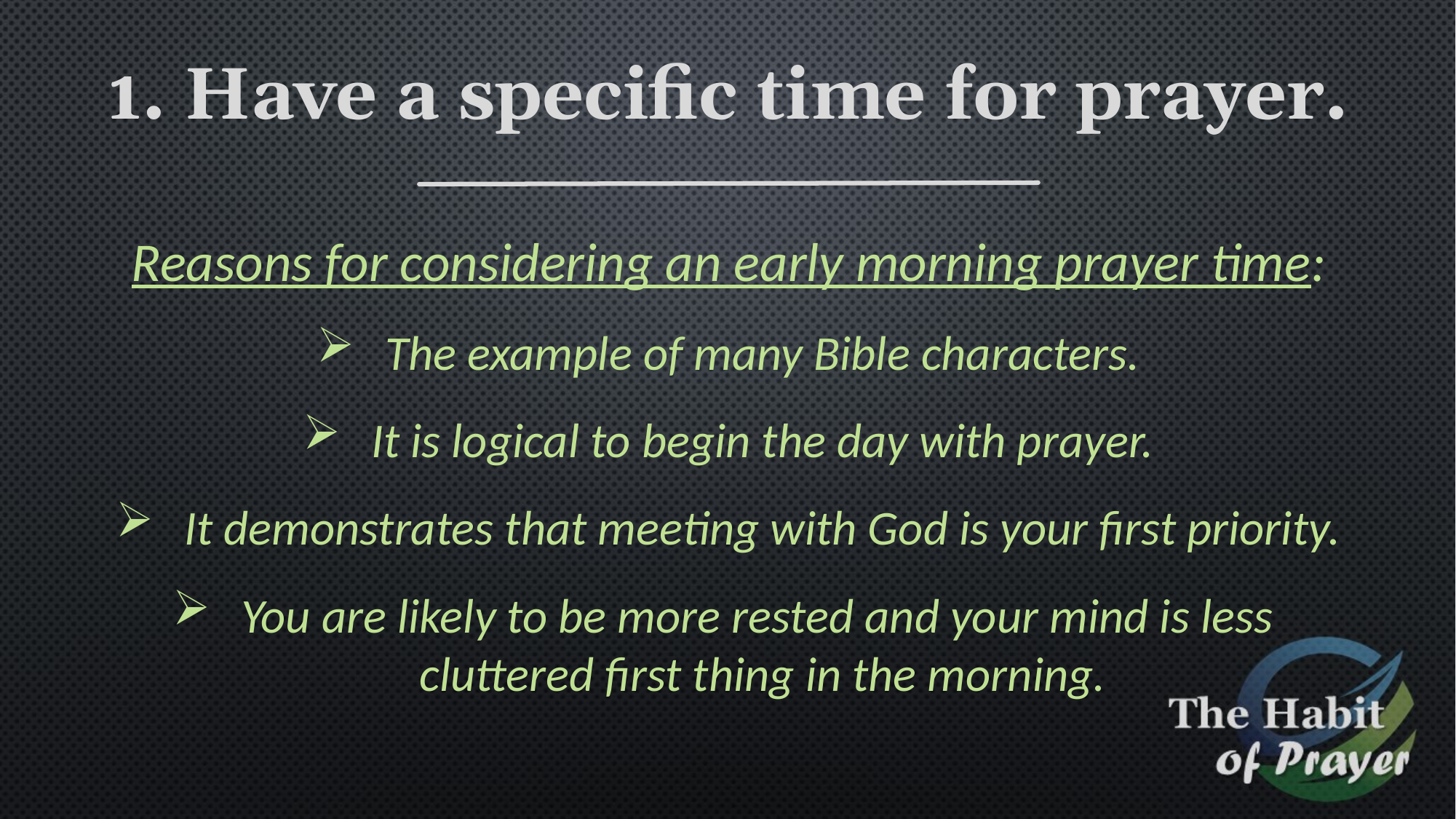

1. Have a specific time for prayer.
Reasons for considering an early morning prayer time:
The example of many Bible characters.
It is logical to begin the day with prayer.
It demonstrates that meeting with God is your first priority.
You are likely to be more rested and your mind is less
cluttered first thing in the morning.